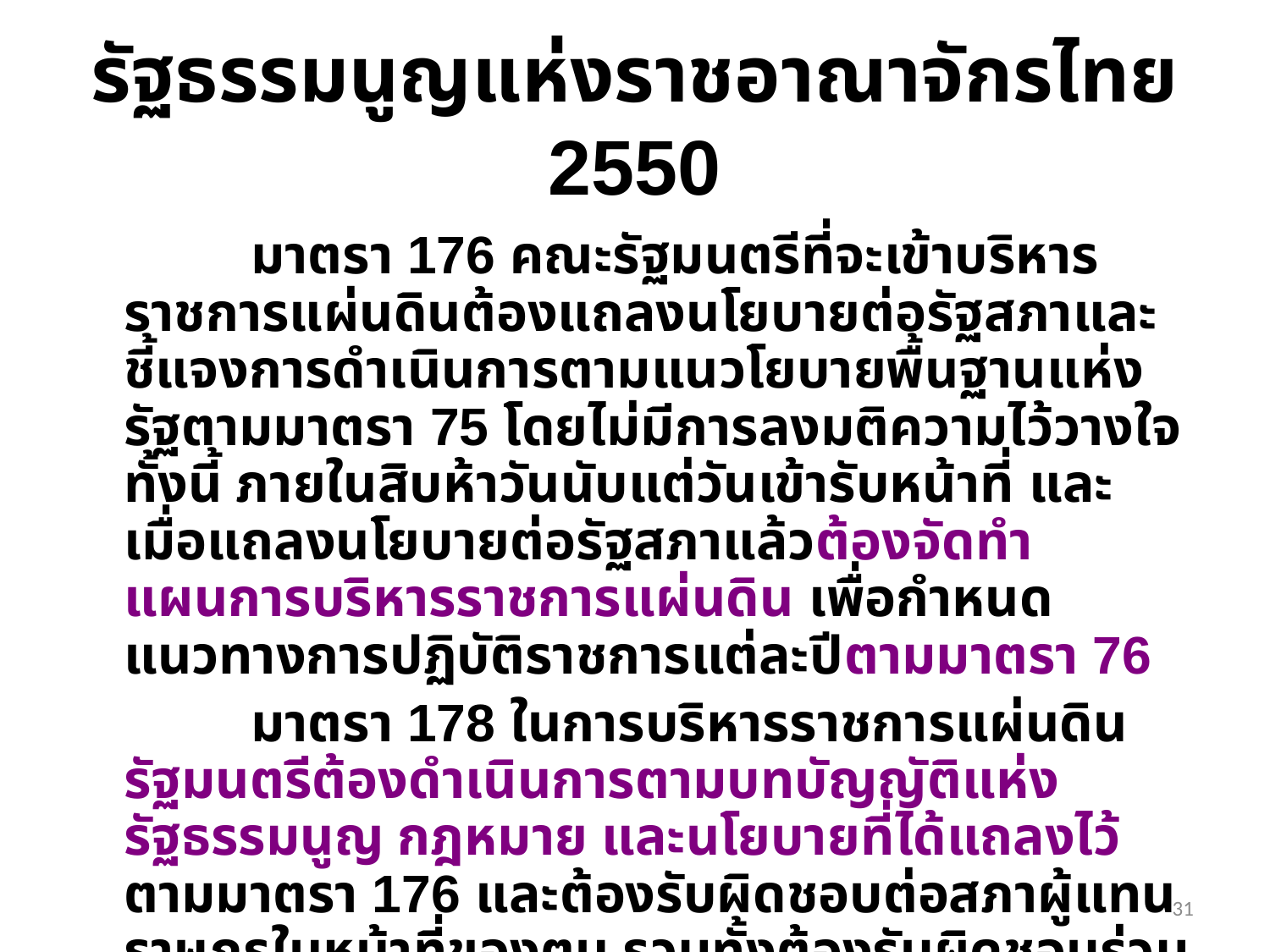

# รัฐธรรมนูญแห่งราชอาณาจักรไทย 2550
		มาตรา 176 คณะรัฐมนตรีที่จะเข้าบริหารราชการแผ่นดินต้องแถลงนโยบายต่อรัฐสภาและชี้แจงการดำเนินการตามแนวโยบายพื้นฐานแห่งรัฐตามมาตรา 75 โดยไม่มีการลงมติความไว้วางใจ ทั้งนี้ ภายในสิบห้าวันนับแต่วันเข้ารับหน้าที่ และเมื่อแถลงนโยบายต่อรัฐสภาแล้วต้องจัดทำแผนการบริหารราชการแผ่นดิน เพื่อกำหนดแนวทางการปฏิบัติราชการแต่ละปีตามมาตรา 76
		มาตรา 178 ในการบริหารราชการแผ่นดิน รัฐมนตรีต้องดำเนินการตามบทบัญญัติแห่งรัฐธรรมนูญ กฎหมาย และนโยบายที่ได้แถลงไว้ตามมาตรา 176 และต้องรับผิดชอบต่อสภาผู้แทนราษฎรในหน้าที่ของตน รวมทั้งต้องรับผิดชอบร่วมกันต่อรัฐสภาในนโยบายทั่วไปของคณะรัฐมนตรี
31